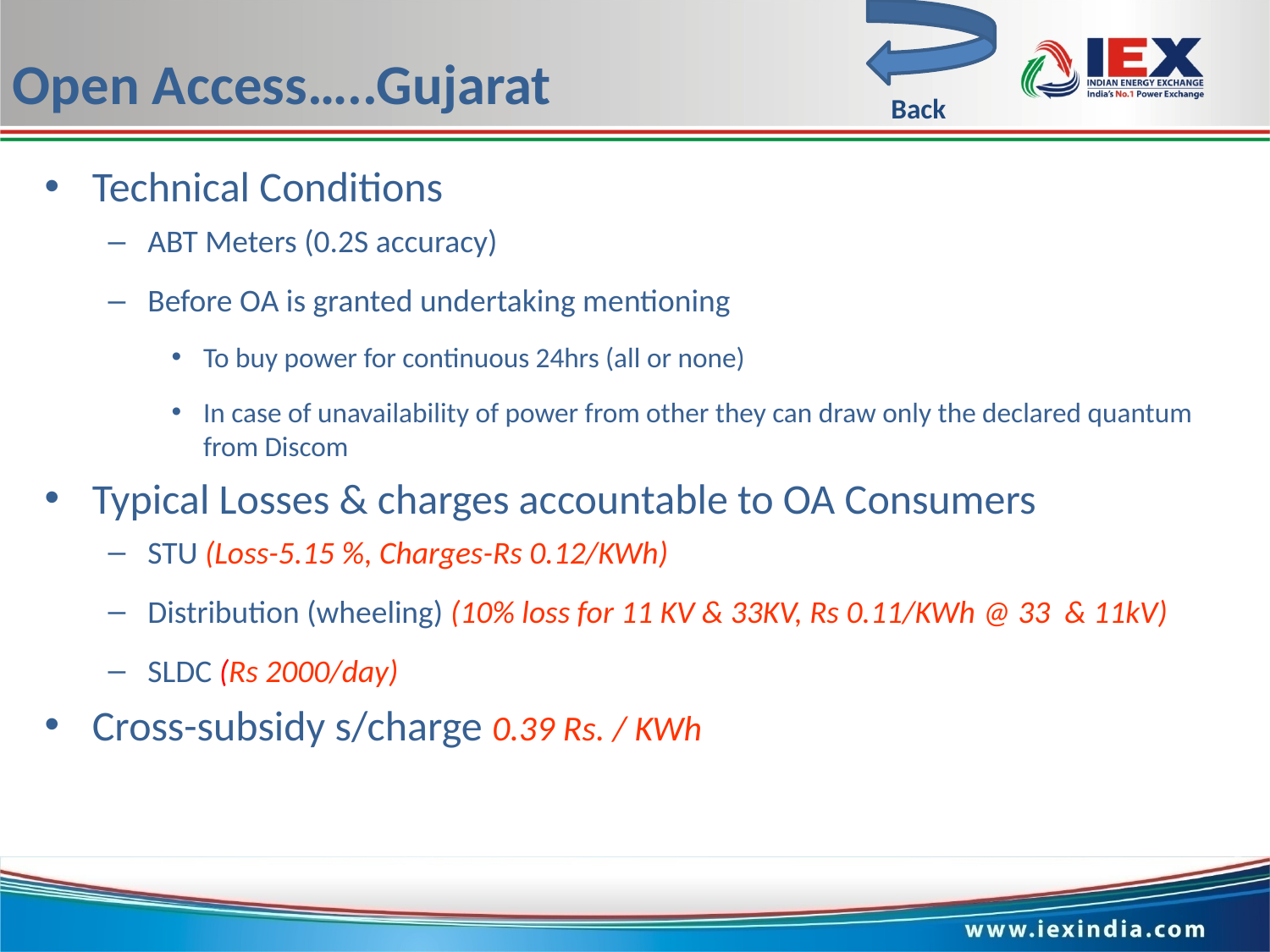

Back

Open Access…..Gujarat
Technical Conditions
ABT Meters (0.2S accuracy)
Before OA is granted undertaking mentioning
To buy power for continuous 24hrs (all or none)
In case of unavailability of power from other they can draw only the declared quantum from Discom
Typical Losses & charges accountable to OA Consumers
STU (Loss-5.15 %, Charges-Rs 0.12/KWh)
Distribution (wheeling) (10% loss for 11 KV & 33KV, Rs 0.11/KWh @ 33  & 11kV)
SLDC (Rs 2000/day)
Cross-subsidy s/charge 0.39 Rs. / KWh